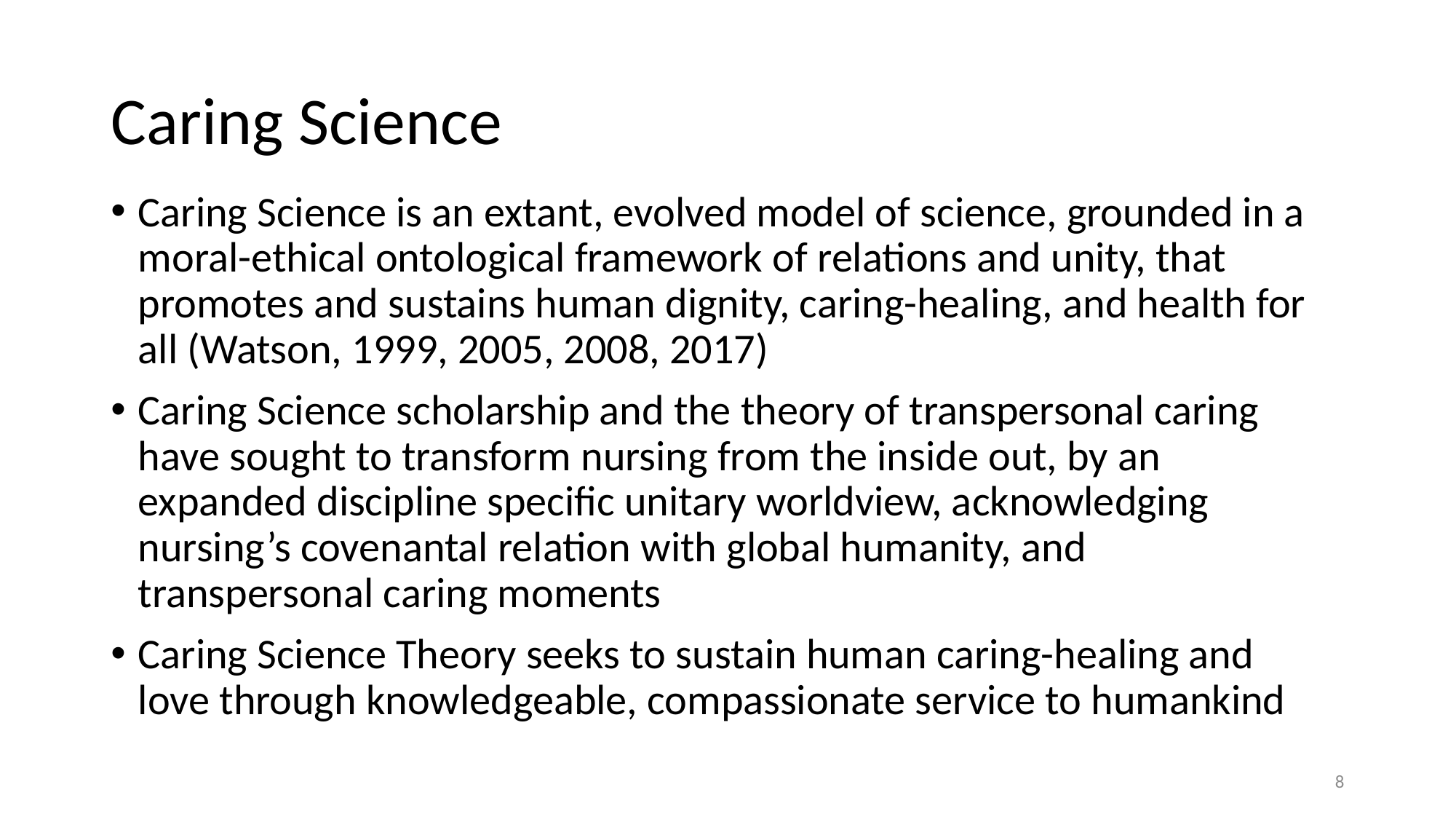

# Caring Science
Caring Science is an extant, evolved model of science, grounded in a moral-ethical ontological framework of relations and unity, that promotes and sustains human dignity, caring-healing, and health for all (Watson, 1999, 2005, 2008, 2017)
Caring Science scholarship and the theory of transpersonal caring have sought to transform nursing from the inside out, by an expanded discipline specific unitary worldview, acknowledging nursing’s covenantal relation with global humanity, and transpersonal caring moments
Caring Science Theory seeks to sustain human caring-healing and love through knowledgeable, compassionate service to humankind
8